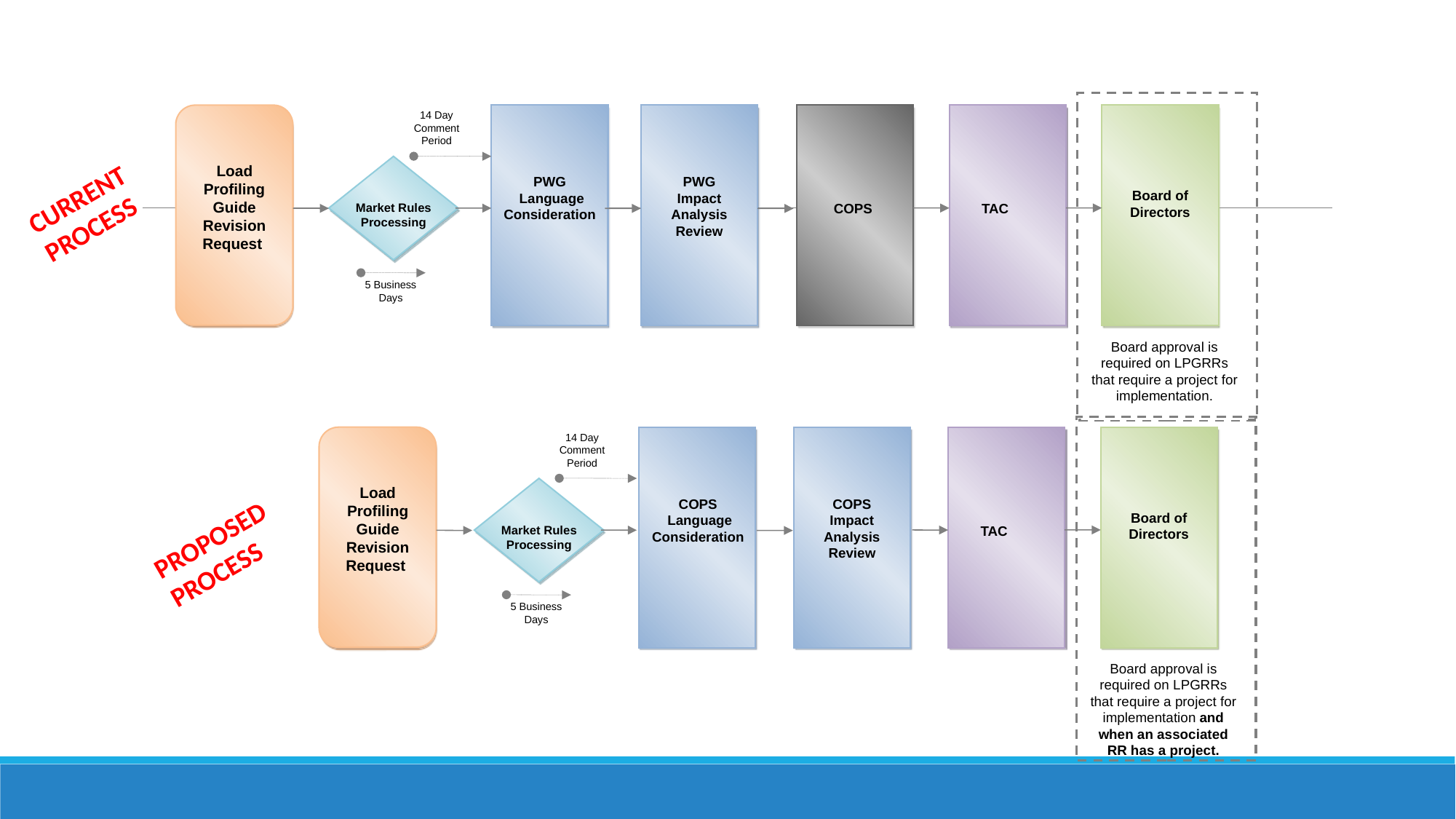

14 Day Comment Period

Load Profiling Guide Revision Request
PWG
 Language Consideration
PWG
Impact Analysis Review
Board of Directors
Market Rules Processing
COPS
TAC

5 Business Days
Board approval is required on LPGRRs that require a project for implementation.
CURRENT PROCESS

14 Day Comment Period

Load Profiling Guide Revision Request
COPS
 Language Consideration
COPS
Impact Analysis Review
Board of Directors
Market Rules Processing
TAC

5 Business Days
Board approval is required on LPGRRs that require a project for implementation and when an associated RR has a project.
PROPOSED PROCESS